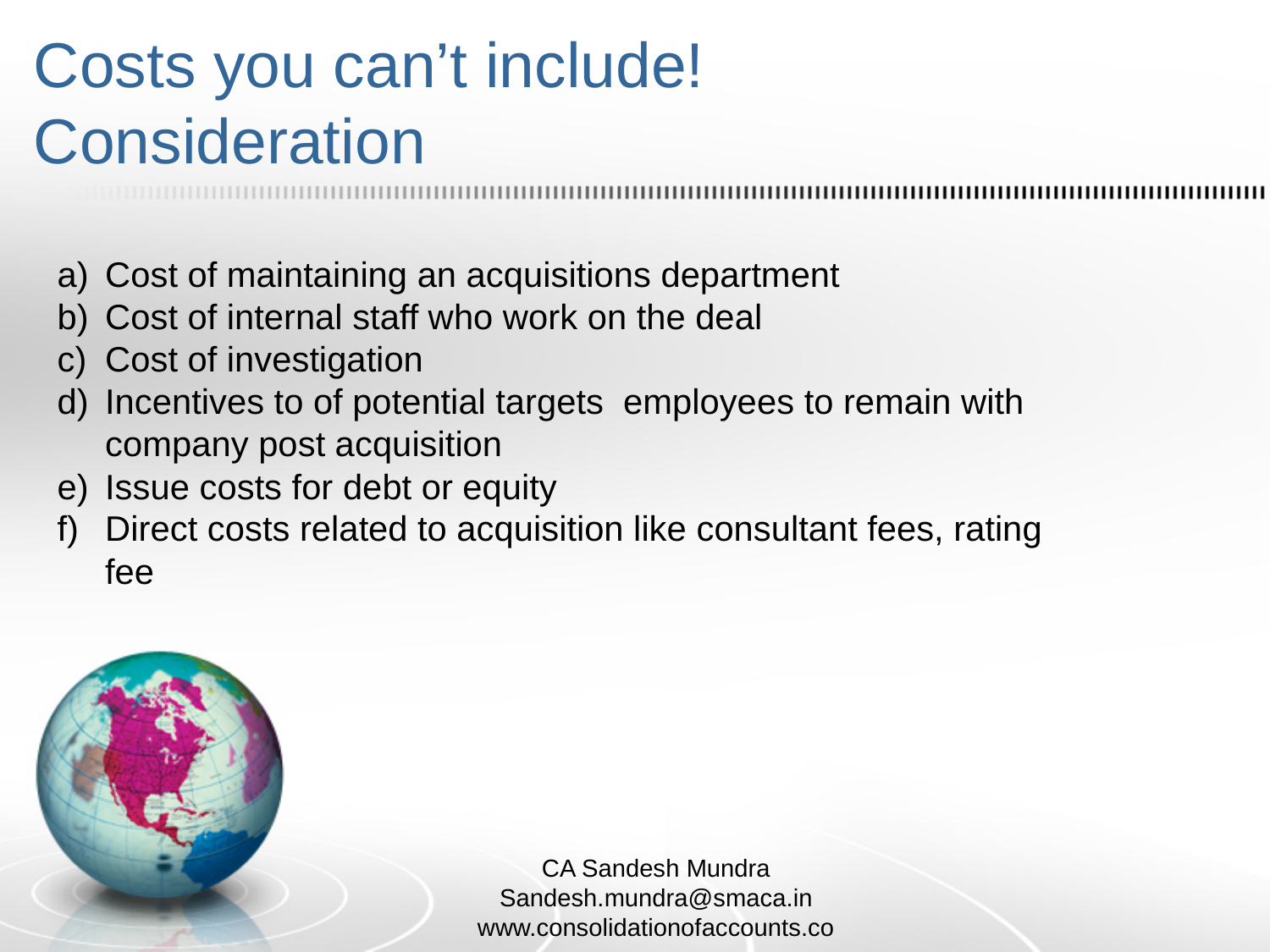

# Costs you can’t include! Consideration
Cost of maintaining an acquisitions department
Cost of internal staff who work on the deal
Cost of investigation
Incentives to of potential targets  employees to remain with company post acquisition
Issue costs for debt or equity
Direct costs related to acquisition like consultant fees, rating fee